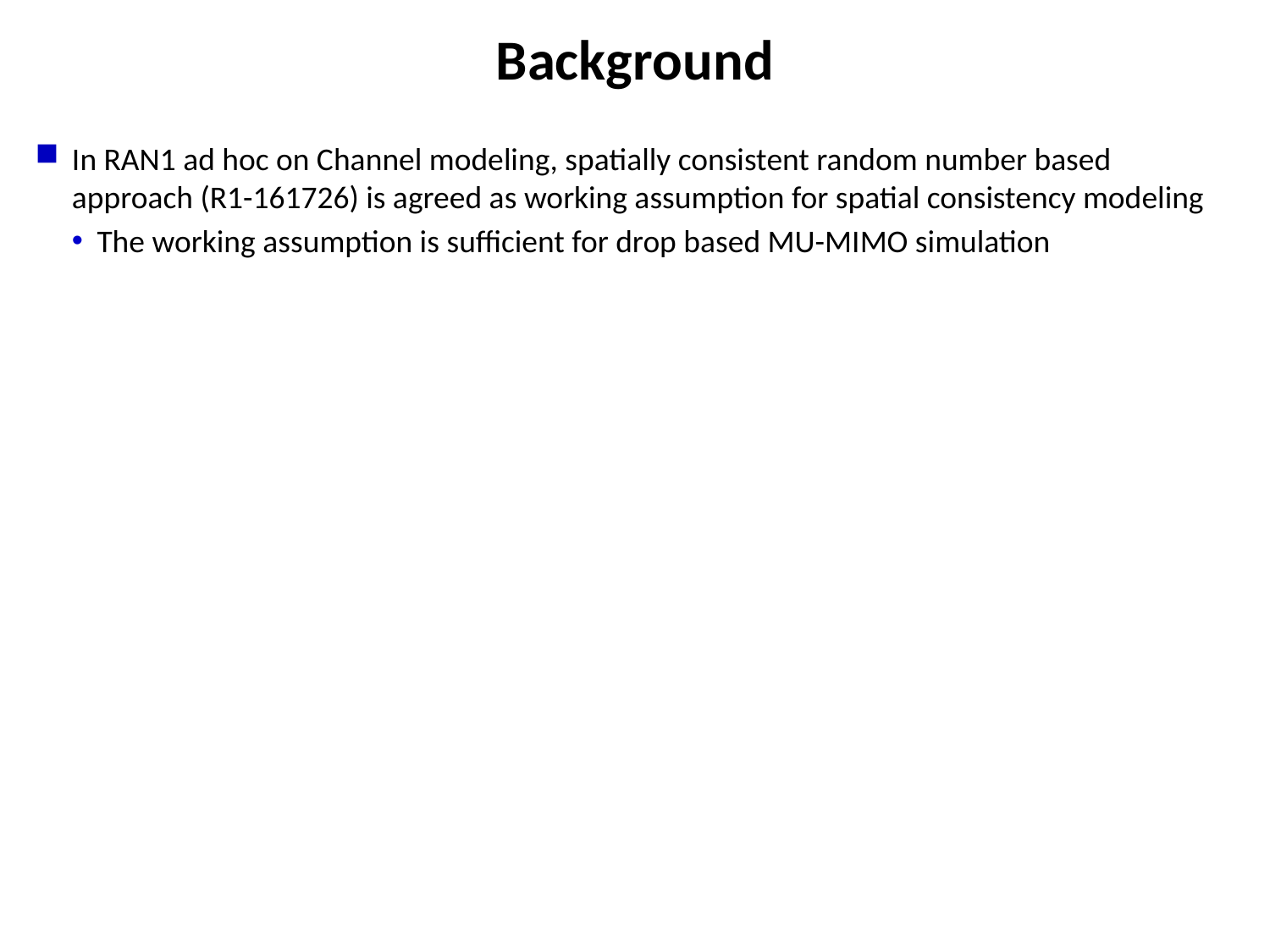

# Background
In RAN1 ad hoc on Channel modeling, spatially consistent random number based approach (R1-161726) is agreed as working assumption for spatial consistency modeling
The working assumption is sufficient for drop based MU-MIMO simulation